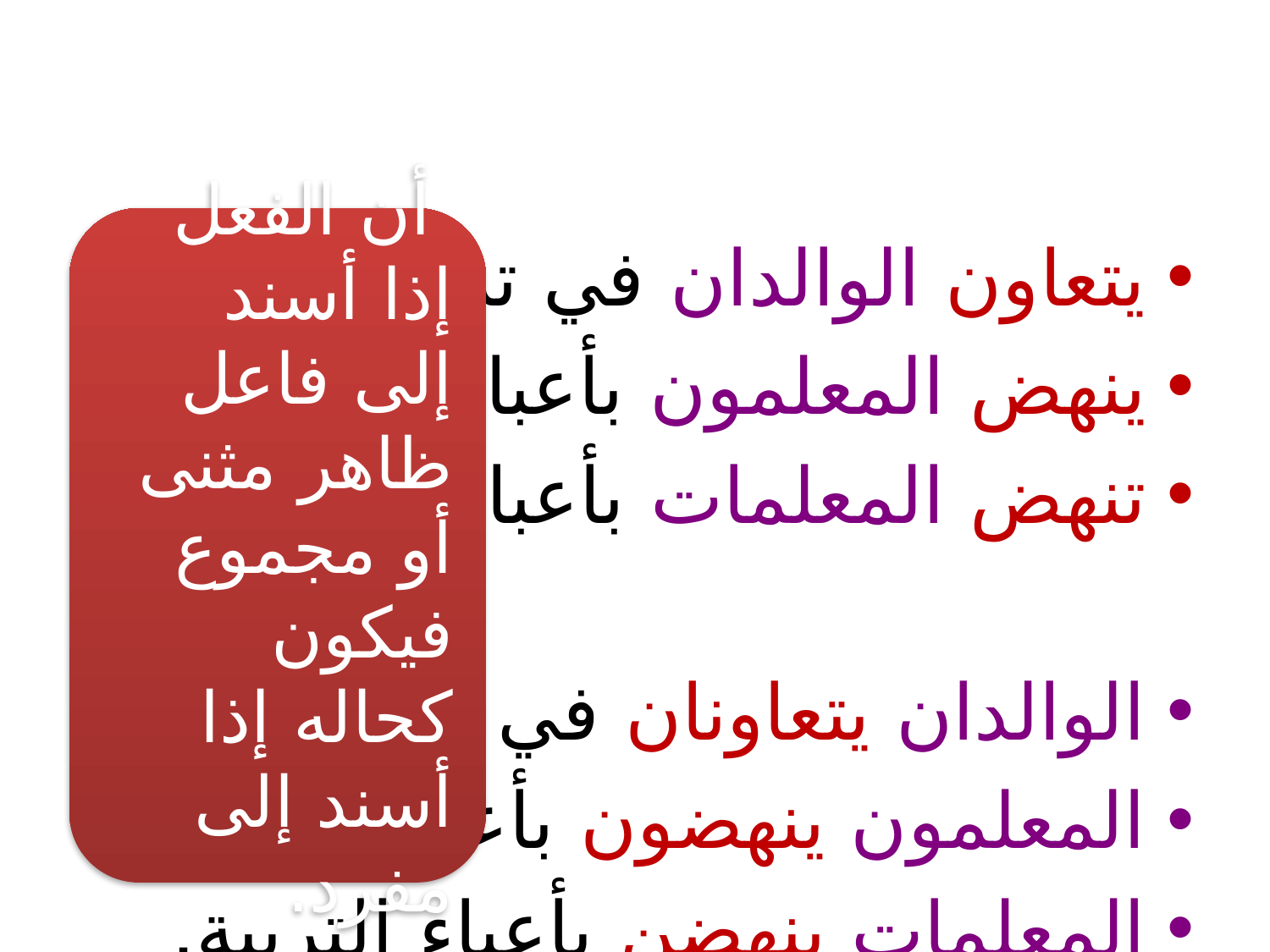

أن الفعل إذا أسند إلى فاعل ظاهر مثنى أو مجموع فيكون كحاله إذا أسند إلى مفرد.
يتعاون الوالدان في تربية الأولاد
ينهض المعلمون بأعباء التربية.
تنهض المعلمات بأعباء التربية.

الوالدان يتعاونان في تربية الأولاد
المعلمون ينهضون بأعباء التربية.
المعلمات ينهضن بأعباء التربية.